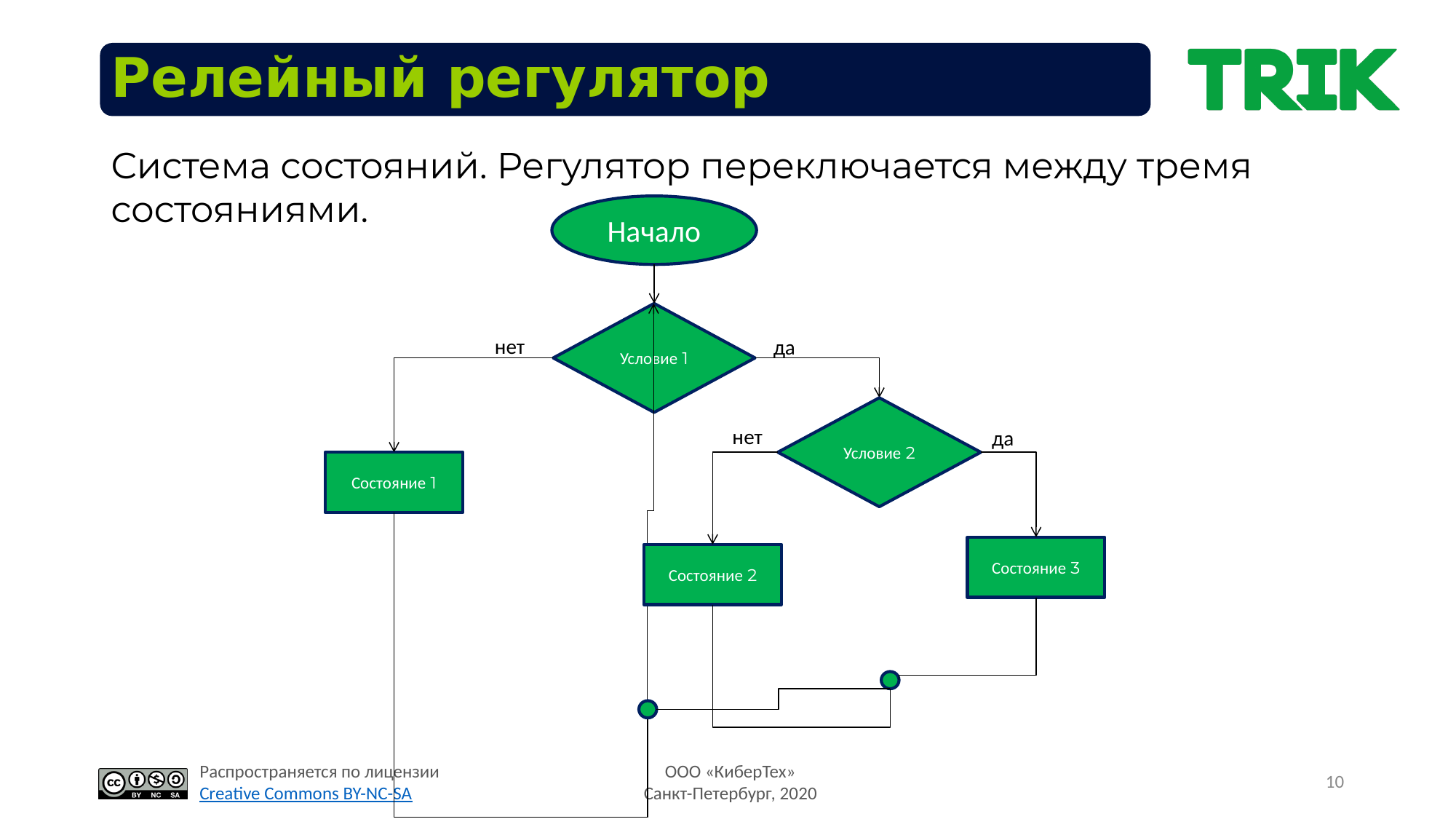

# Релейный регулятор
Система состояний. Регулятор переключается между тремя состояниями.
Начало
Условие 1
нет
да
Условие 2
нет
да
Состояние 1
Состояние 3
Состояние 2

10